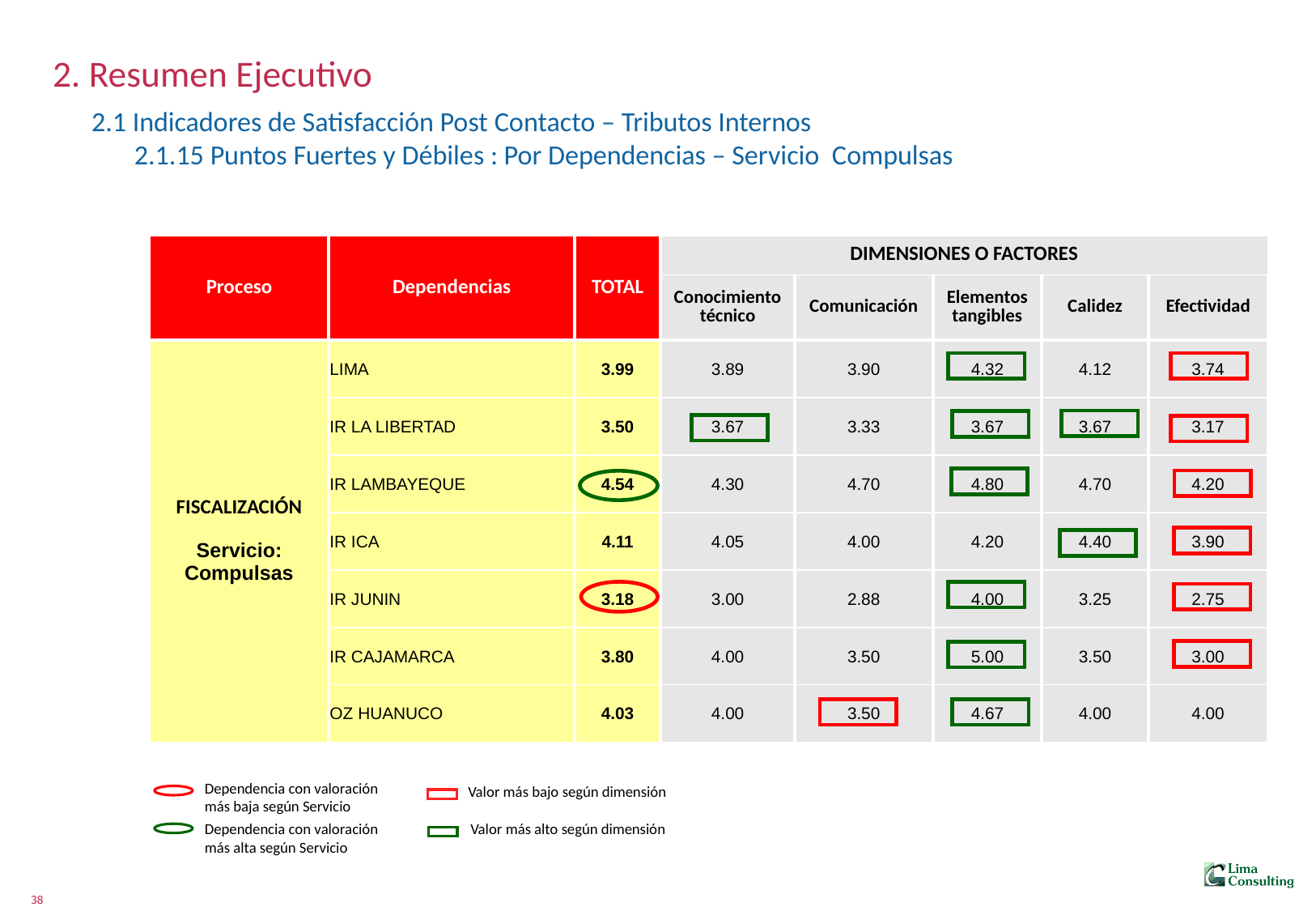

# 2. Resumen Ejecutivo 2.1 Indicadores de Satisfacción Post Contacto – Tributos Internos 2.1.15 Puntos Fuertes y Débiles : Por Dependencias – Servicio  Compulsas
| Proceso | Dependencias | TOTAL | DIMENSIONES O FACTORES |  |  |  |  |
| --- | --- | --- | --- | --- | --- | --- | --- |
|  |  |  | Conocimiento técnico | Comunicación | Elementos tangibles | Calidez | Efectividad |
| FISCALIZACIÓN Servicio: Compulsas | LIMA | 3.99 | 3.89 | 3.90 | 4.32 | 4.12 | 3.74 |
|  | IR LA LIBERTAD | 3.50 | 3.67 | 3.33 | 3.67 | 3.67 | 3.17 |
|  | IR LAMBAYEQUE | 4.54 | 4.30 | 4.70 | 4.80 | 4.70 | 4.20 |
|  | IR ICA | 4.11 | 4.05 | 4.00 | 4.20 | 4.40 | 3.90 |
|  | IR JUNIN | 3.18 | 3.00 | 2.88 | 4.00 | 3.25 | 2.75 |
|  | IR CAJAMARCA | 3.80 | 4.00 | 3.50 | 5.00 | 3.50 | 3.00 |
|  | OZ HUANUCO | 4.03 | 4.00 | 3.50 | 4.67 | 4.00 | 4.00 |

Dependencia con valoración más baja según Servicio
Valor más bajo según dimensión

Dependencia con valoración más alta según Servicio
Valor más alto según dimensión